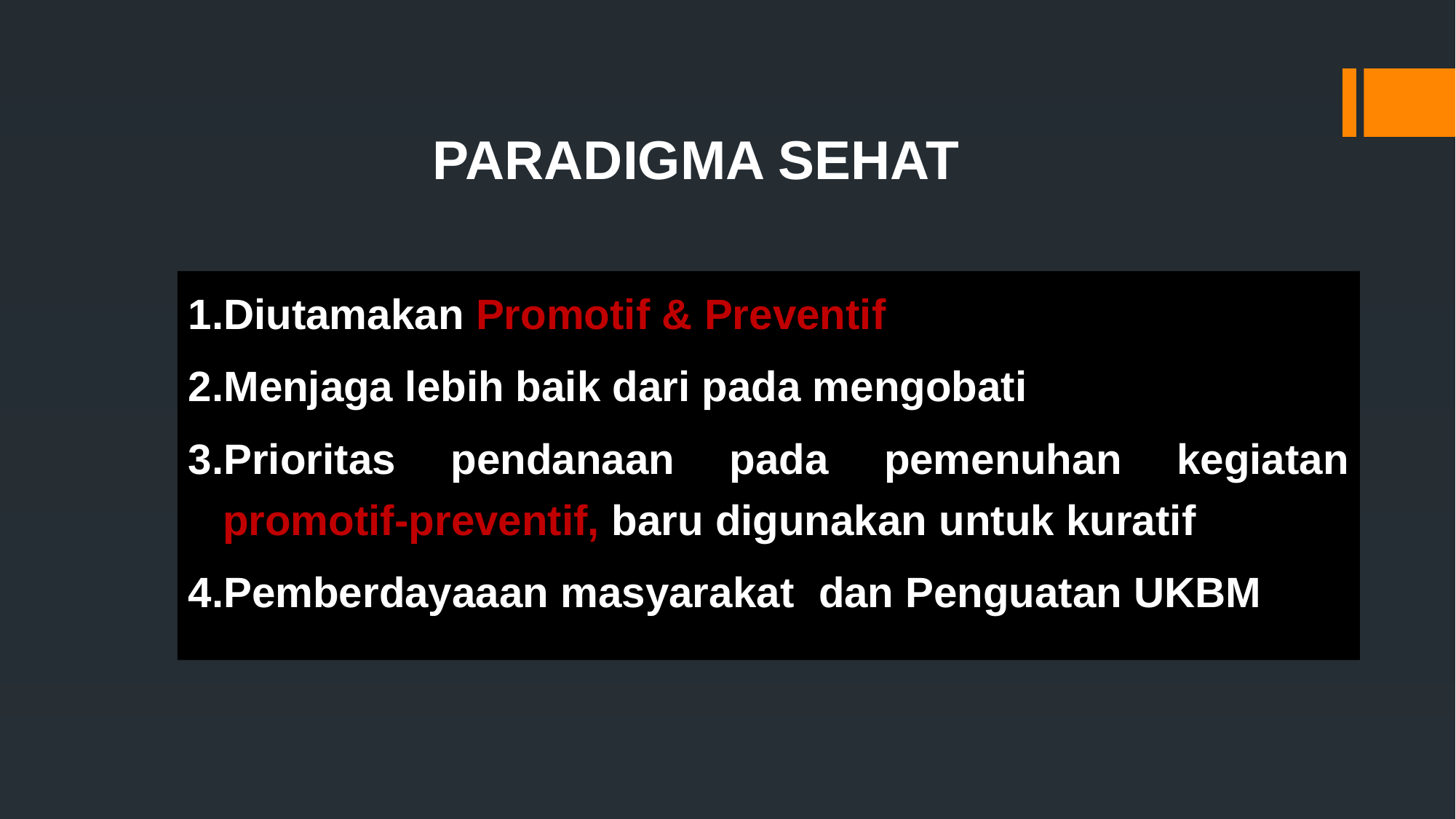

PARADIGMA sEHAT
Diutamakan Promotif & Preventif
Menjaga lebih baik dari pada mengobati
Prioritas pendanaan pada pemenuhan kegiatan promotif-preventif, baru digunakan untuk kuratif
Pemberdayaaan masyarakat  dan Penguatan UKBM